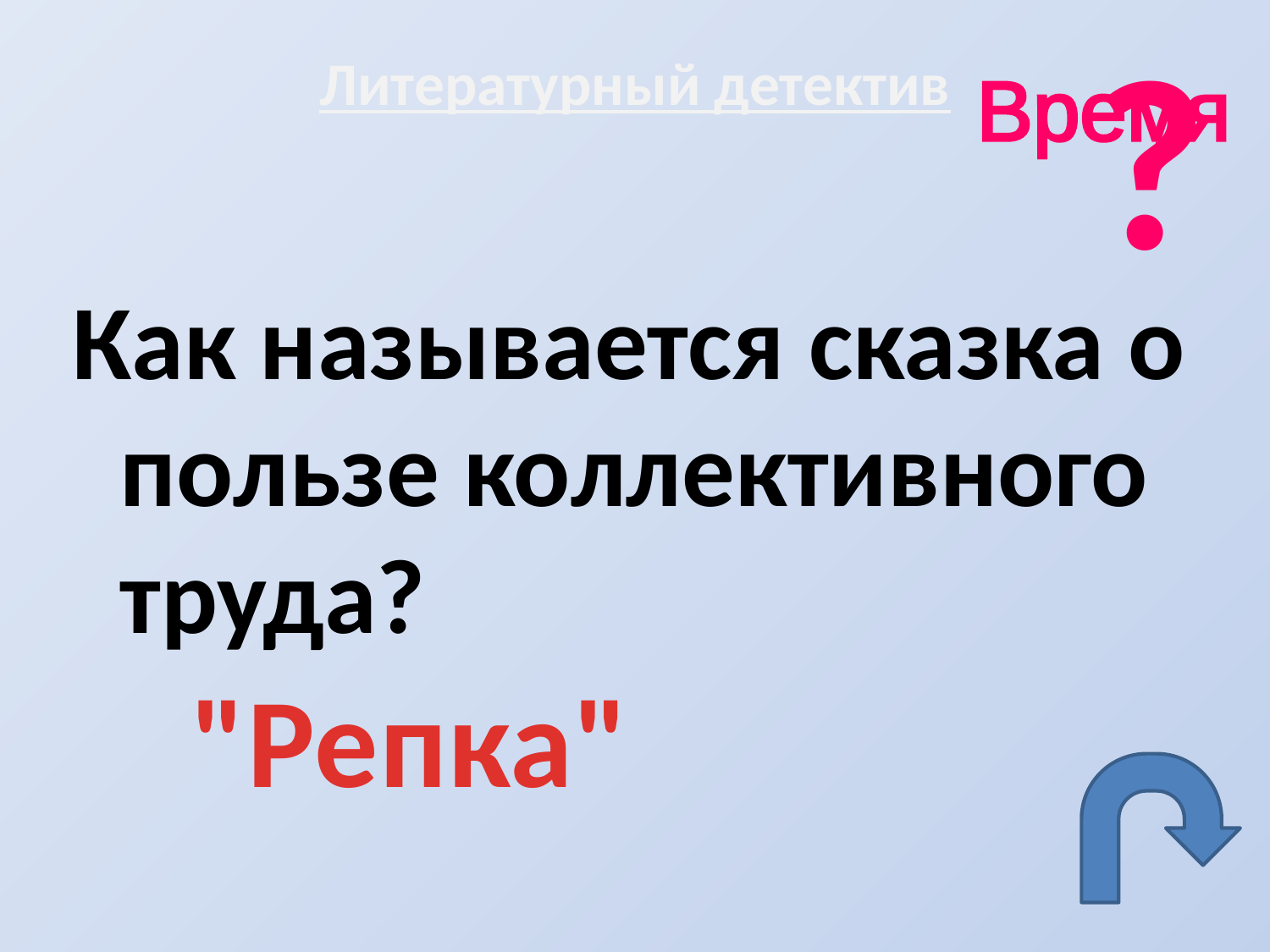

?
# Литературный детектив
Время
Как называется сказка о пользе коллективного труда?
"Репка"